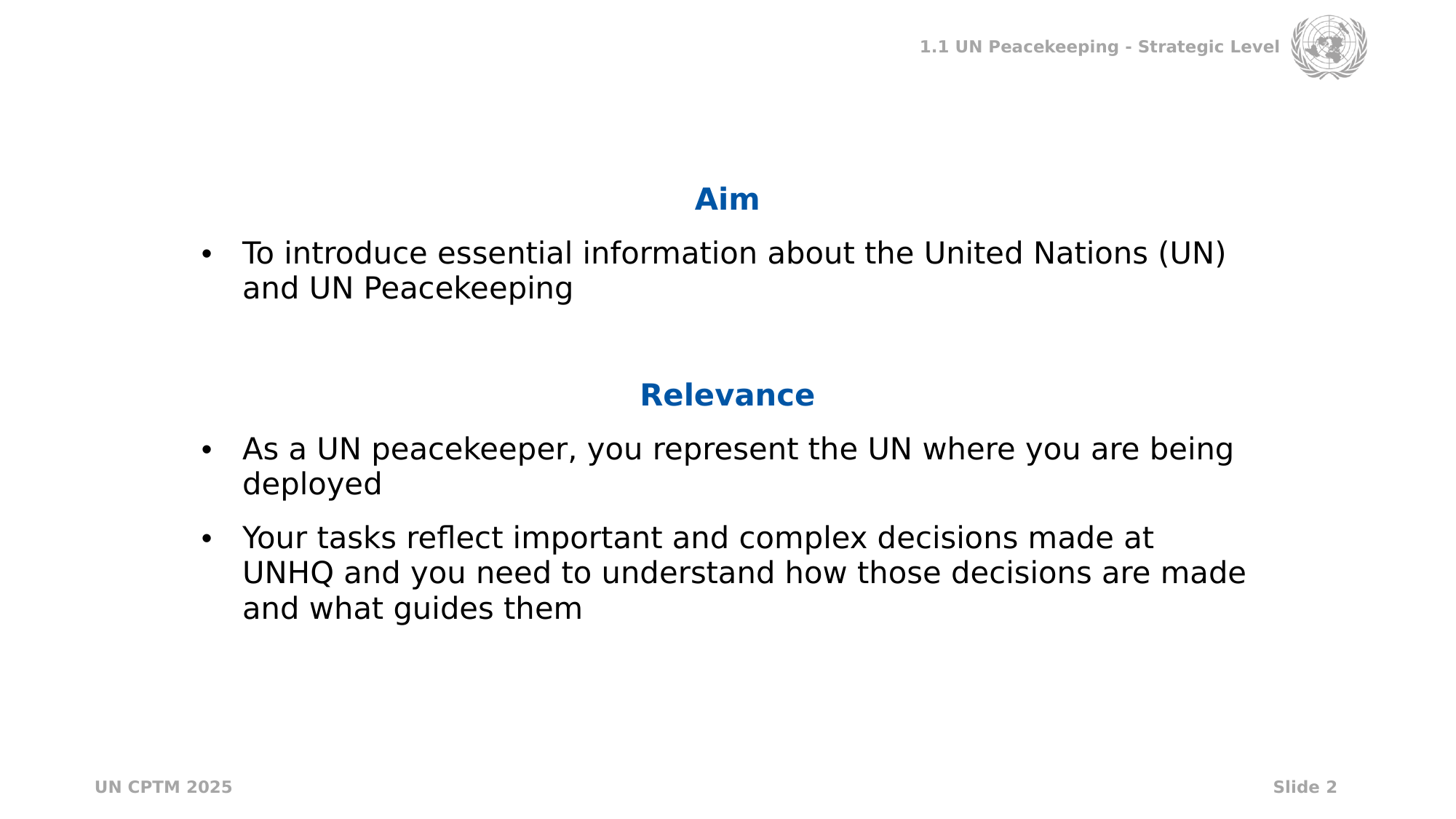

| Aim To introduce essential information about the United Nations (UN) and UN Peacekeeping Relevance As a UN peacekeeper, you represent the UN where you are being deployed Your tasks reflect important and complex decisions made at UNHQ and you need to understand how those decisions are made and what guides them |
| --- |